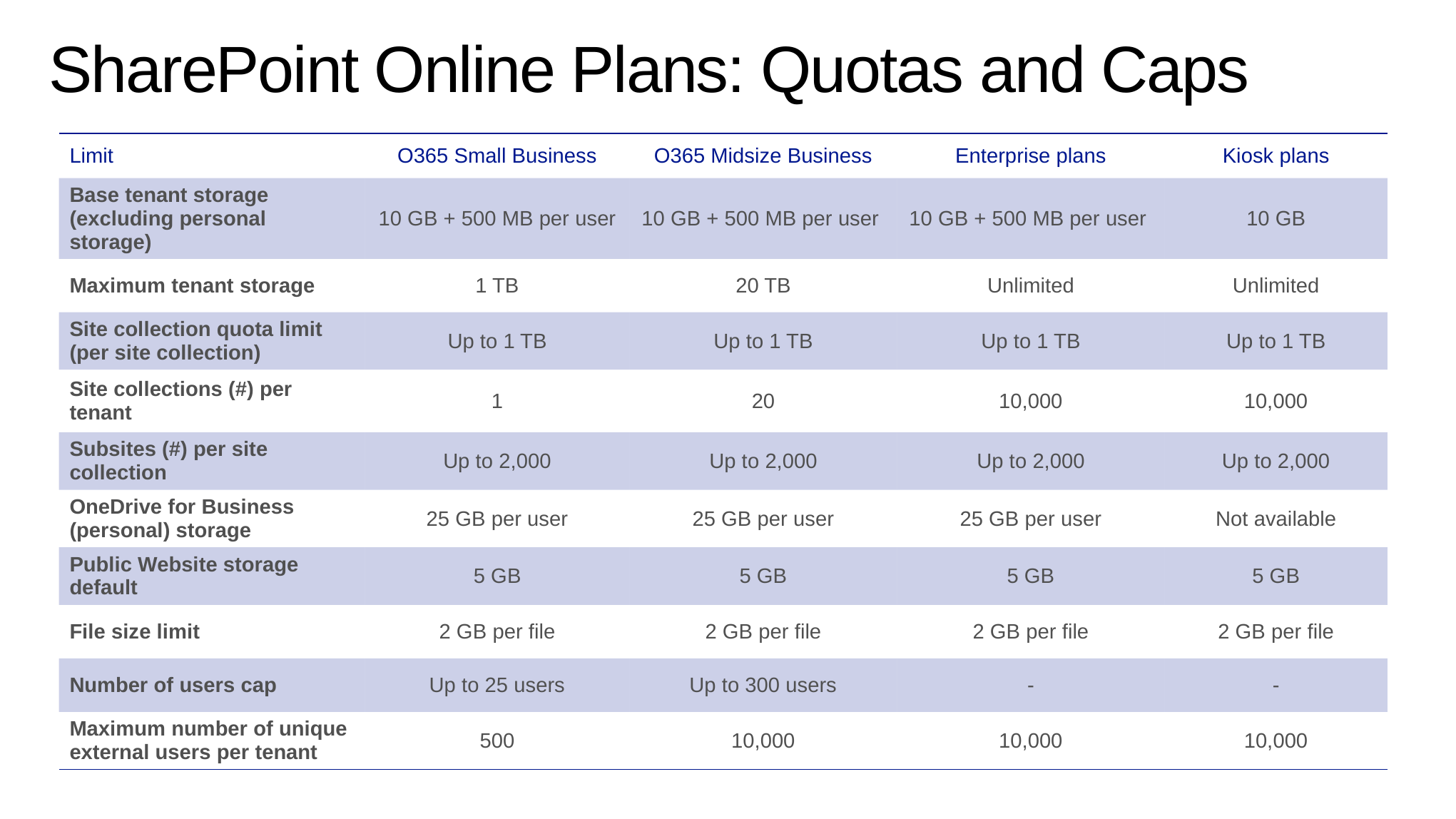

# SharePoint Online Plans: Quotas and Caps
| Limit | O365 Small Business | O365 Midsize Business | Enterprise plans | Kiosk plans |
| --- | --- | --- | --- | --- |
| Base tenant storage (excluding personal storage) | 10 GB + 500 MB per user | 10 GB + 500 MB per user | 10 GB + 500 MB per user | 10 GB |
| Maximum tenant storage | 1 TB | 20 TB | Unlimited | Unlimited |
| Site collection quota limit (per site collection) | Up to 1 TB | Up to 1 TB | Up to 1 TB | Up to 1 TB |
| Site collections (#) per tenant | 1 | 20 | 10,000 | 10,000 |
| Subsites (#) per site collection | Up to 2,000 | Up to 2,000 | Up to 2,000 | Up to 2,000 |
| OneDrive for Business (personal) storage | 25 GB per user | 25 GB per user | 25 GB per user | Not available |
| Public Website storage default | 5 GB | 5 GB | 5 GB | 5 GB |
| File size limit | 2 GB per file | 2 GB per file | 2 GB per file | 2 GB per file |
| Number of users cap | Up to 25 users | Up to 300 users | - | - |
| Maximum number of unique external users per tenant | 500 | 10,000 | 10,000 | 10,000 |